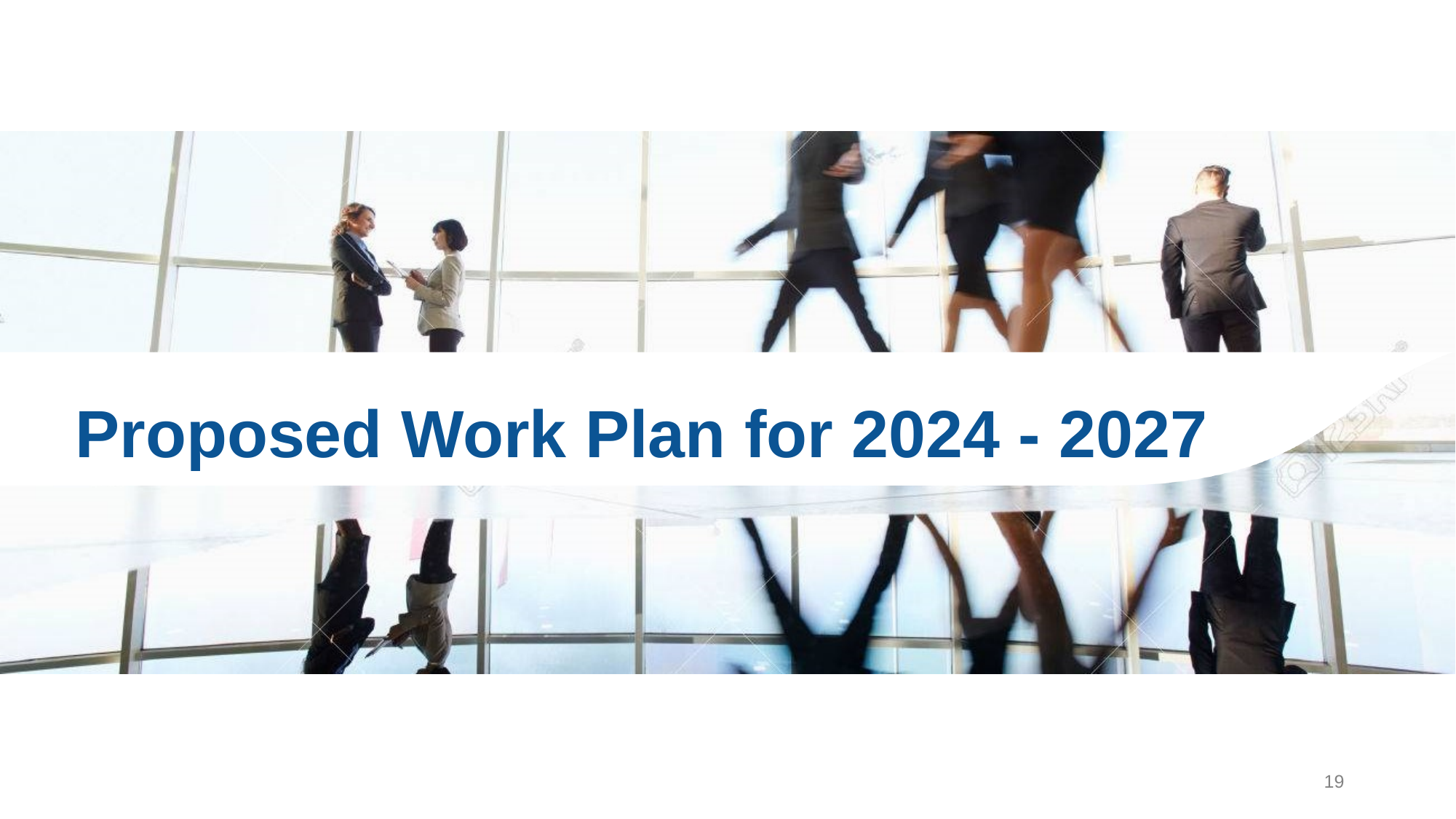

# Proposed Work Plan for 2024 - 2027
19